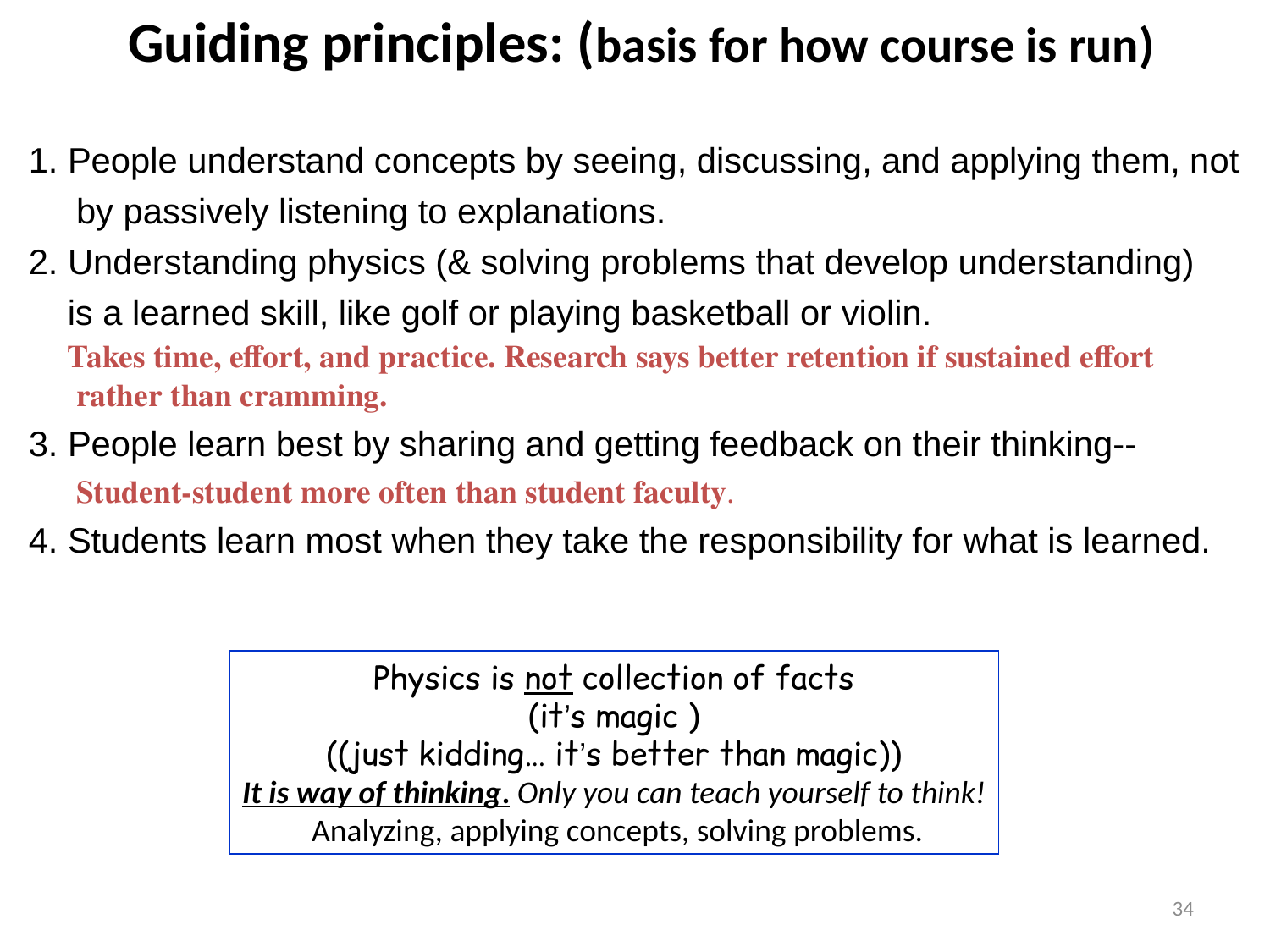

Guiding principles: (basis for how course is run)
1. People understand concepts by seeing, discussing, and applying them, not by passively listening to explanations.
2. Understanding physics (& solving problems that develop understanding)
    is a learned skill, like golf or playing basketball or violin.
    Takes time, effort, and practice. Research says better retention if sustained effort rather than cramming.
3. People learn best by sharing and getting feedback on their thinking-- Student-student more often than student faculty.
4. Students learn most when they take the responsibility for what is learned.
Physics is not collection of facts
(it’s magic )
((just kidding… it’s better than magic))
It is way of thinking. Only you can teach yourself to think!
 Analyzing, applying concepts, solving problems.
34